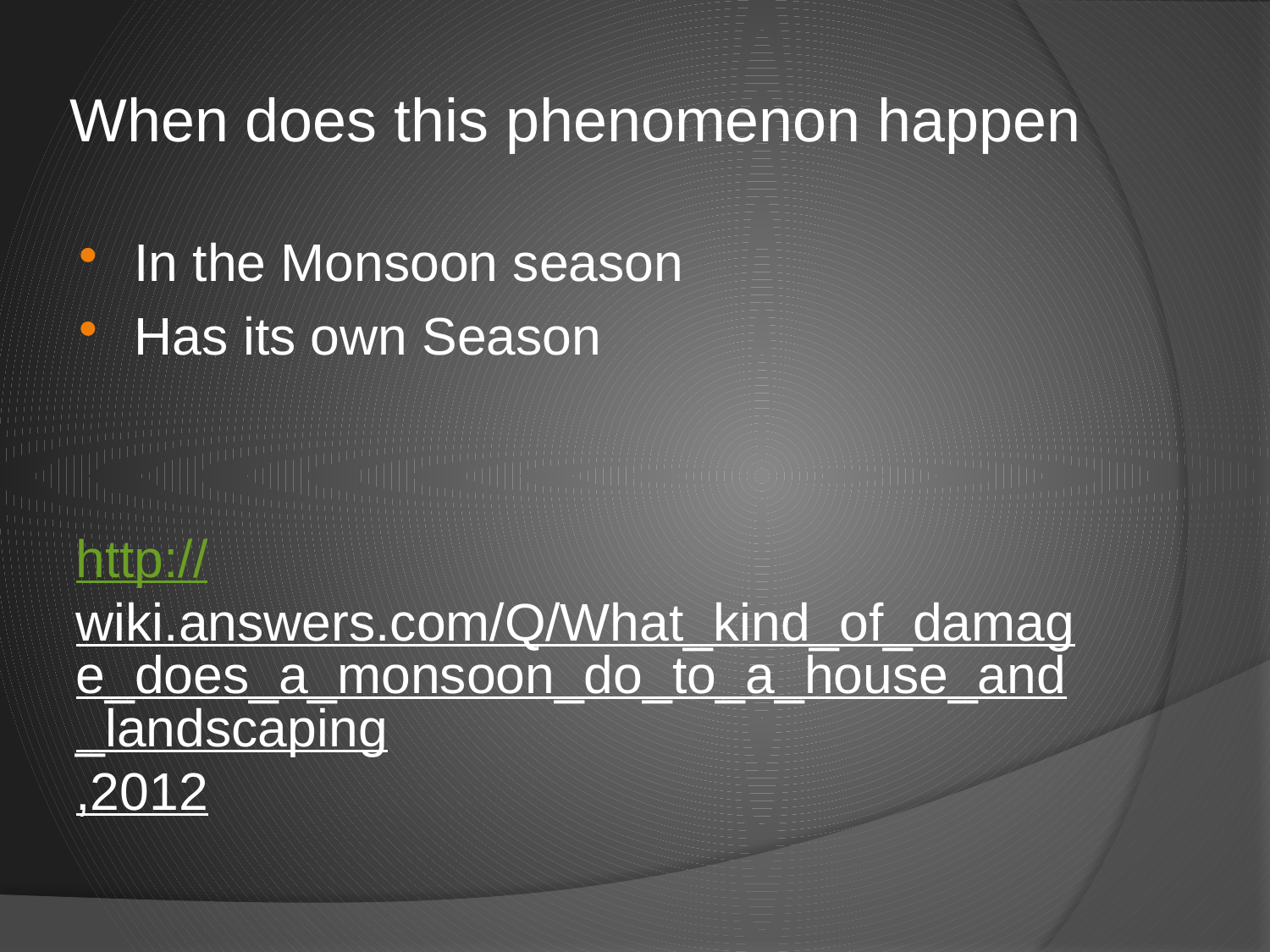

# When does this phenomenon happen
In the Monsoon season
Has its own Season

http://wiki.answers.com/Q/What_kind_of_damage_does_a_monsoon_do_to_a_house_and_landscaping,2012